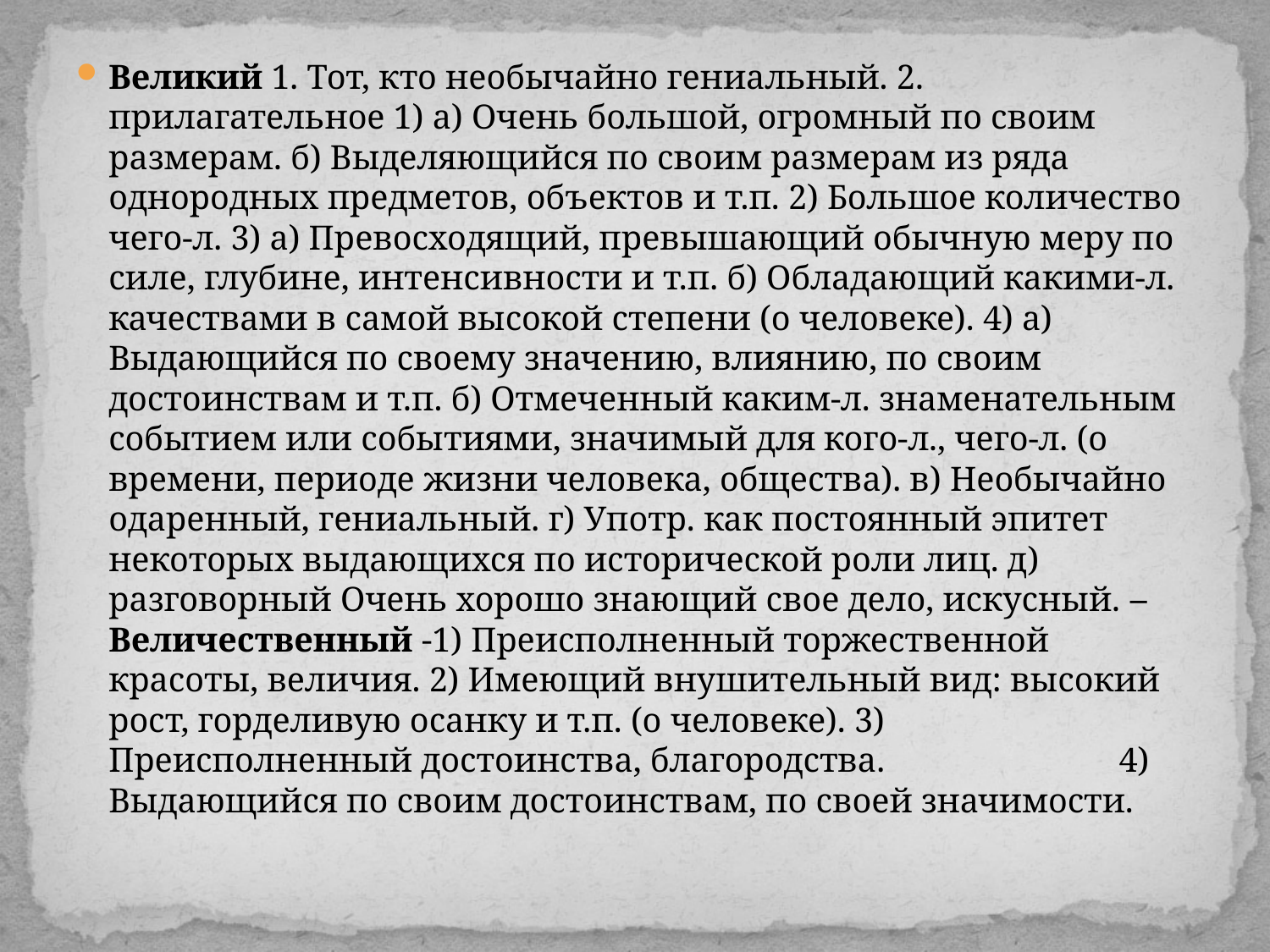

Великий 1. Тот, кто необычайно гениальный. 2. прилагательное 1) а) Очень большой, огромный по своим размерам. б) Выделяющийся по своим размерам из ряда однородных предметов, объектов и т.п. 2) Большое количество чего-л. 3) а) Превосходящий, превышающий обычную меру по силе, глубине, интенсивности и т.п. б) Обладающий какими-л. качествами в самой высокой степени (о человеке). 4) а) Выдающийся по своему значению, влиянию, по своим достоинствам и т.п. б) Отмеченный каким-л. знаменательным событием или событиями, значимый для кого-л., чего-л. (о времени, периоде жизни человека, общества). в) Необычайно одаренный, гениальный. г) Употр. как постоянный эпитет некоторых выдающихся по исторической роли лиц. д) разговорный Очень хорошо знающий свое дело, искусный. – Величественный -1) Преисполненный торжественной красоты, величия. 2) Имеющий внушительный вид: высокий рост, горделивую осанку и т.п. (о человеке). 3) Преисполненный достоинства, благородства.                           4) Выдающийся по своим достоинствам, по своей значимости.